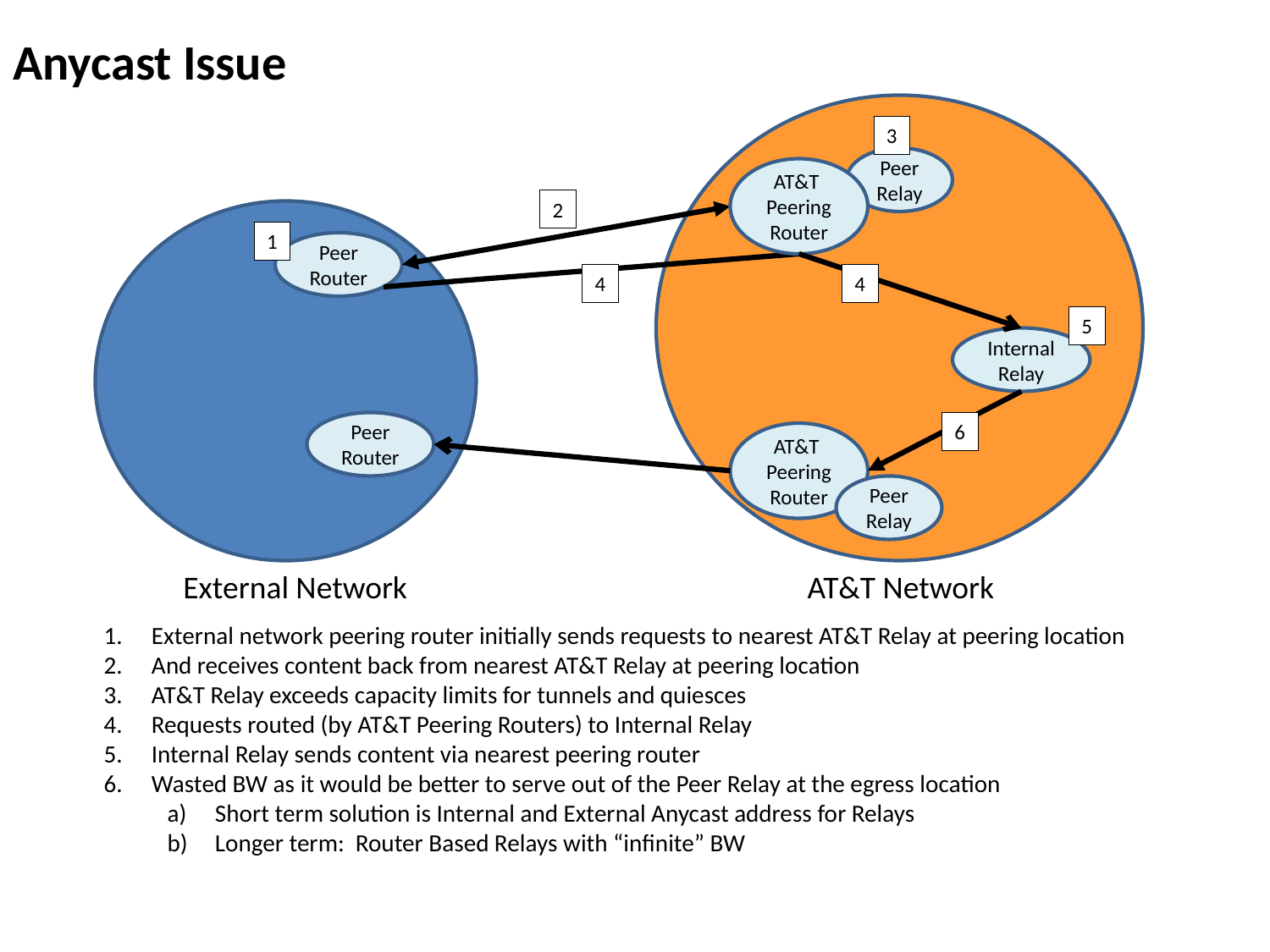

# Anycast Issue

3
PeerRelay
AT&T
Peering Router
2

1
Peer Router
4
4
5
Internal Relay
Peer Router
6
AT&T
Peering Router
PeerRelay
External Network
AT&T Network
External network peering router initially sends requests to nearest AT&T Relay at peering location
And receives content back from nearest AT&T Relay at peering location
AT&T Relay exceeds capacity limits for tunnels and quiesces
Requests routed (by AT&T Peering Routers) to Internal Relay
Internal Relay sends content via nearest peering router
Wasted BW as it would be better to serve out of the Peer Relay at the egress location
Short term solution is Internal and External Anycast address for Relays
Longer term:  Router Based Relays with “infinite” BW